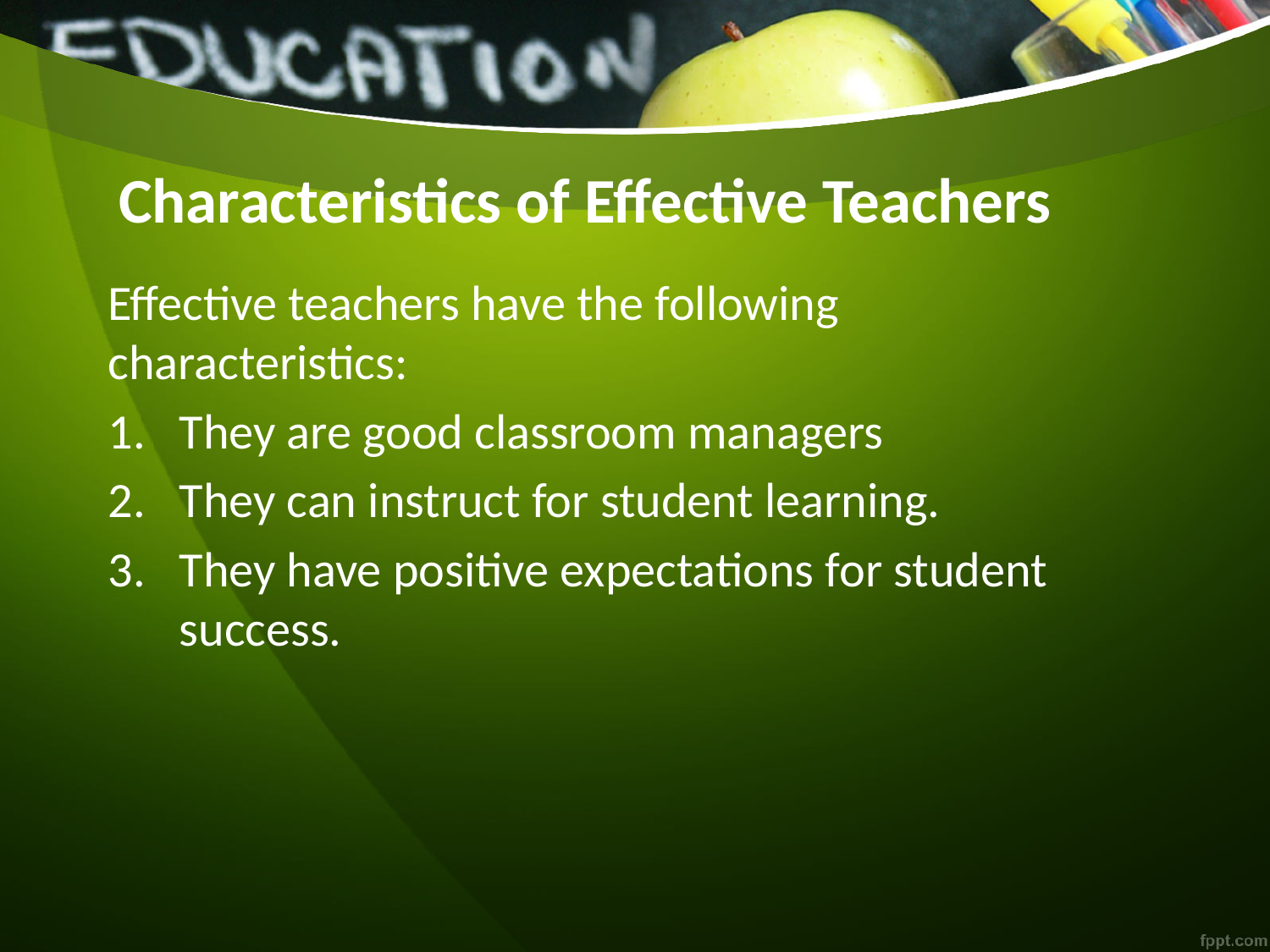

# Characteristics of Effective Teachers
Effective teachers have the following characteristics:
They are good classroom managers
They can instruct for student learning.
They have positive expectations for student success.